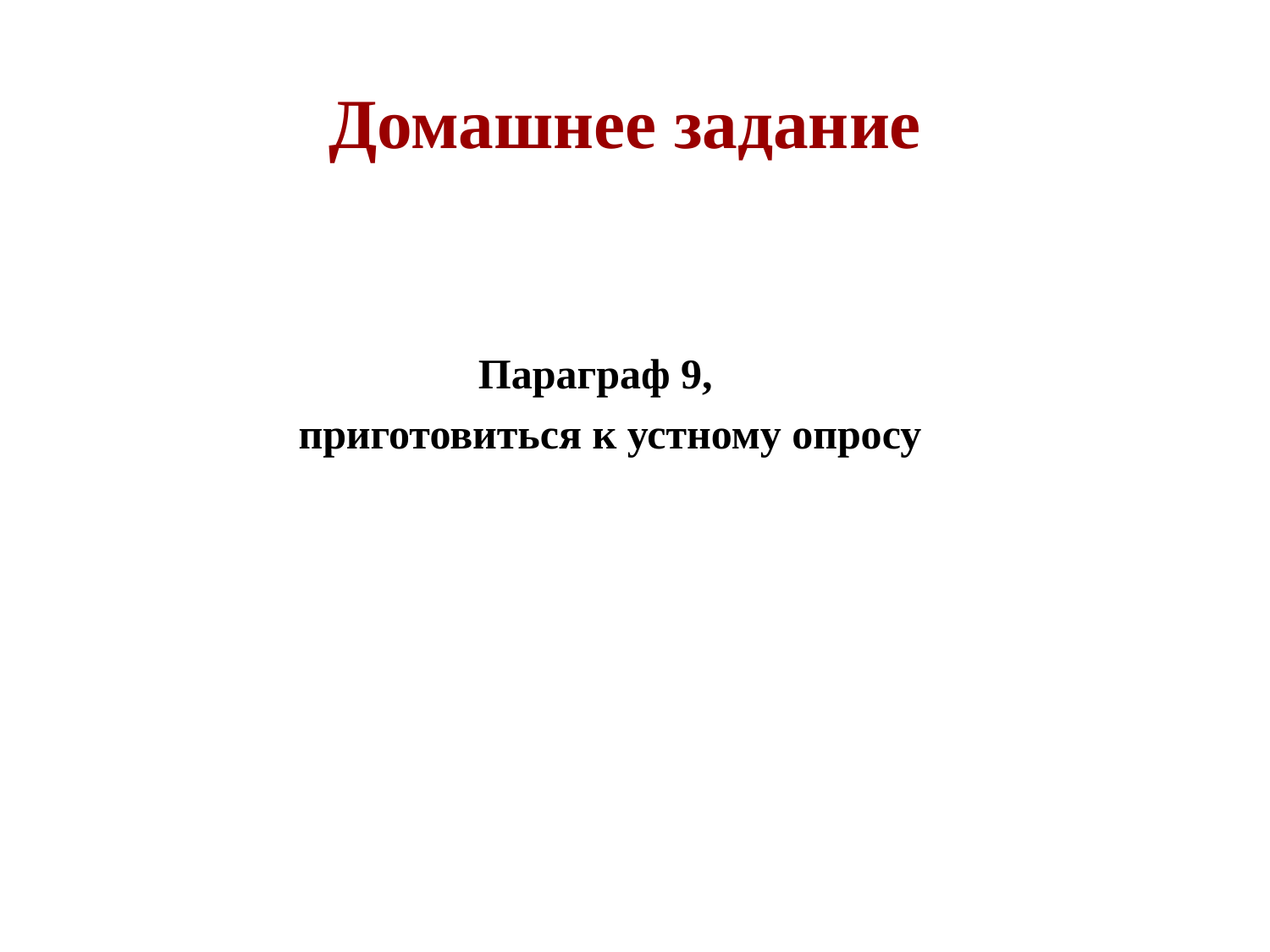

# Домашнее задание

                                      Параграф 9,
                     приготовиться к устному опросу